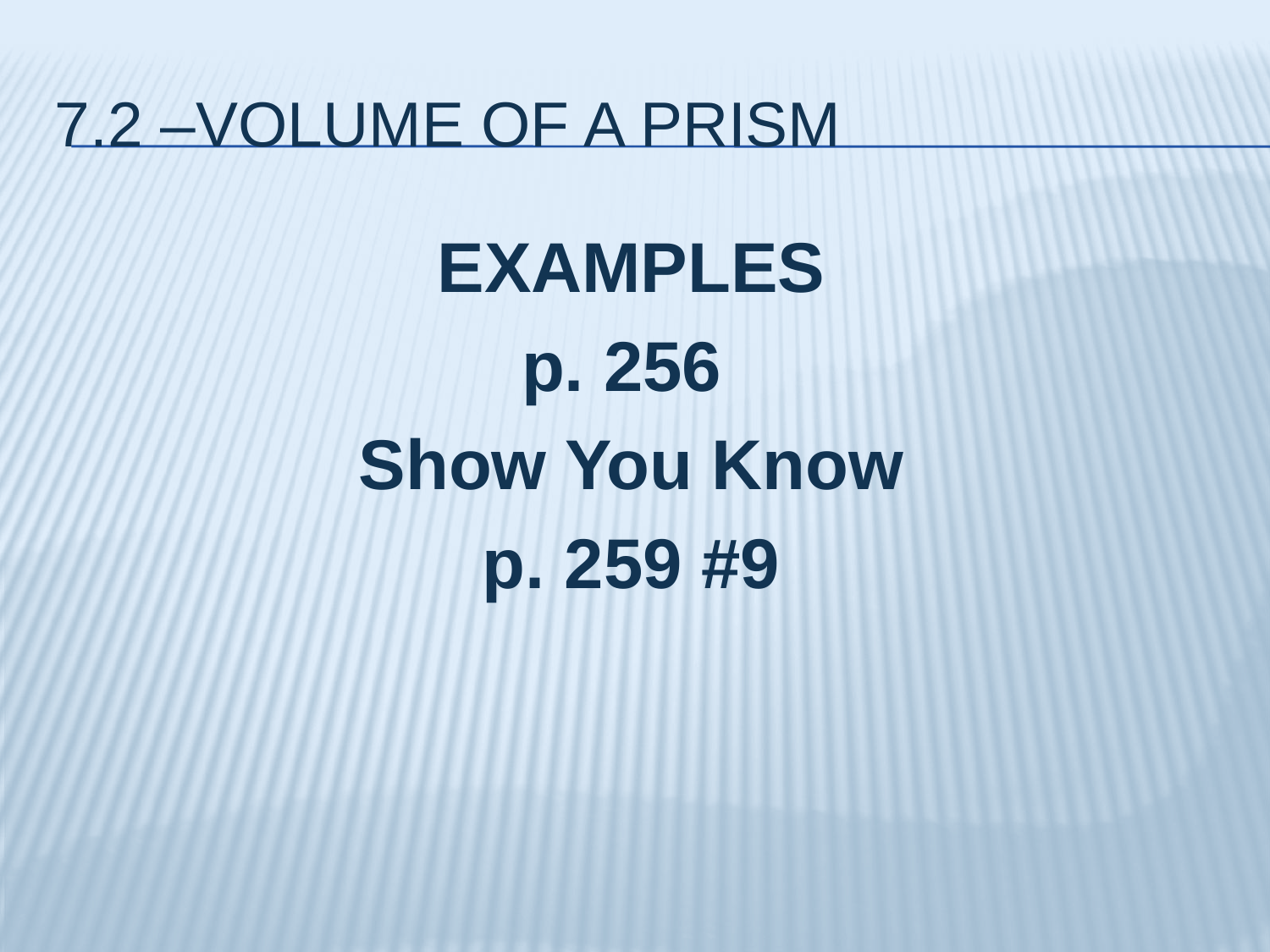

# 7.2 –Volume of a prism
EXAMPLES
p. 256
Show You Know
p. 259 #9